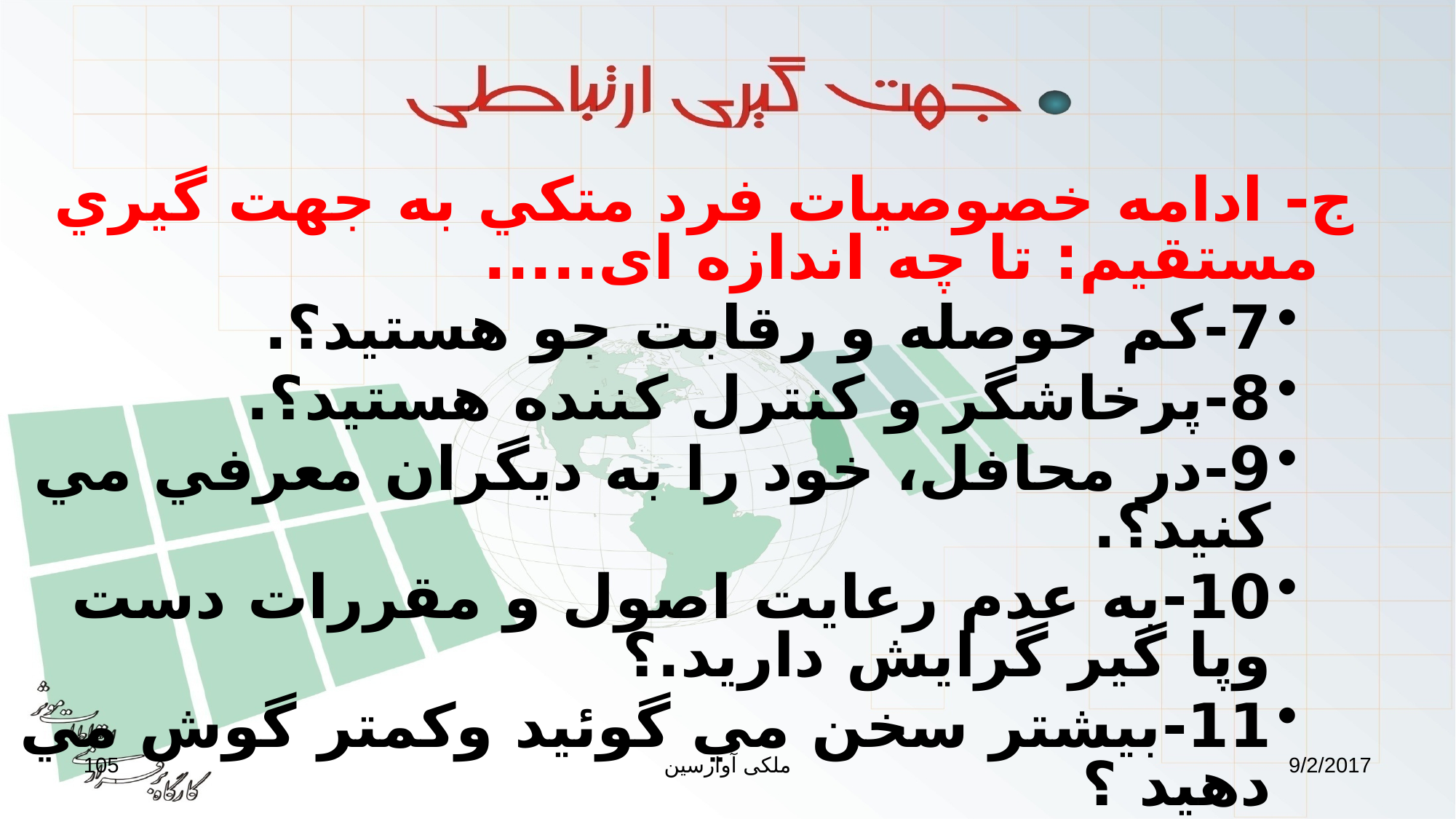

ج- ادامه خصوصيات فرد متكي به جهت گيري مستقيم: تا چه اندازه ای.....
7-كم حوصله و رقابت جو هستید؟.
8-پرخاشگر و كنترل كننده هستید؟.
9-در محافل، خود را به ديگران معرفي مي كنید؟.
10-به عدم رعايت اصول و مقررات دست وپا گیر گرايش دارید.؟
11-بيشتر سخن مي گوئيد وکمتر گوش مي دهید ؟
12-لحن كلامتان محكم و قاطع است.؟
13-گرم و محكم دست مي دهید؟

105
ملکی آوارسین
9/2/2017